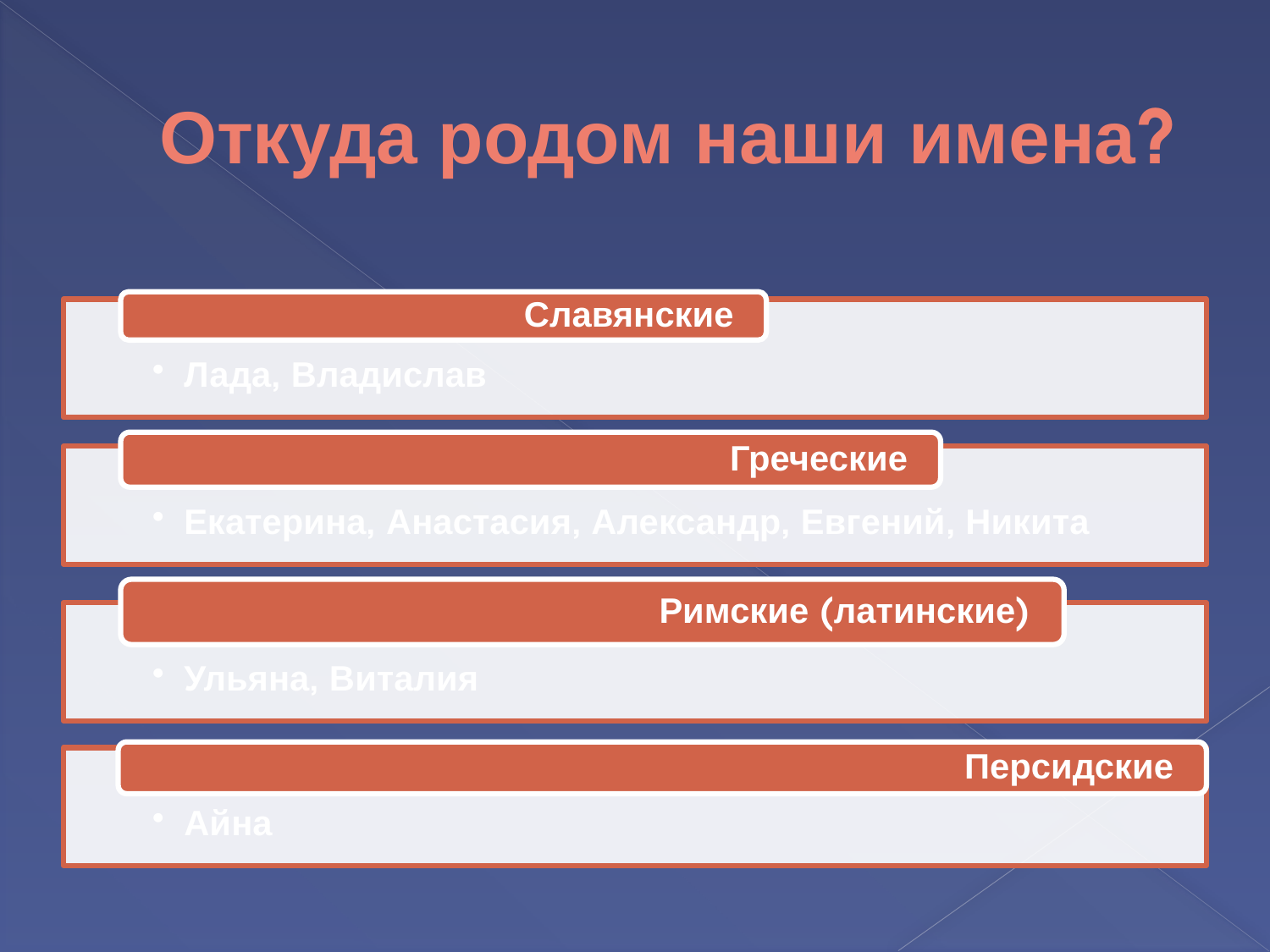

# Откуда родом наши имена?
Лада, Владислав
Славянские
Екатерина, Анастасия, Александр, Евгений, Никита
Греческие
Ульяна, Виталия
Римские (латинские)
Айна
Персидские